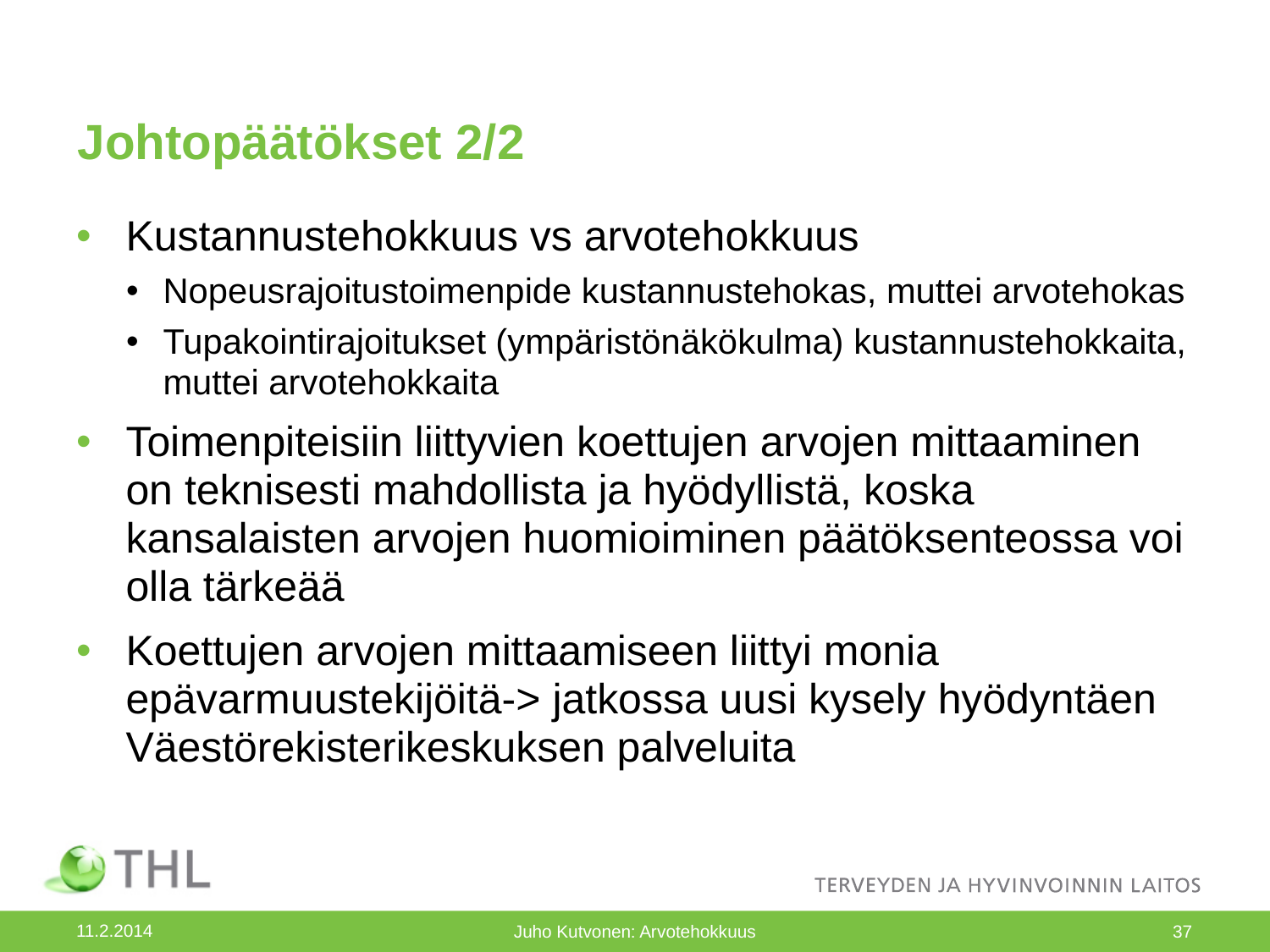

# Johtopäätökset 2/2
Kustannustehokkuus vs arvotehokkuus
Nopeusrajoitustoimenpide kustannustehokas, muttei arvotehokas
Tupakointirajoitukset (ympäristönäkökulma) kustannustehokkaita, muttei arvotehokkaita
Toimenpiteisiin liittyvien koettujen arvojen mittaaminen on teknisesti mahdollista ja hyödyllistä, koska kansalaisten arvojen huomioiminen päätöksenteossa voi olla tärkeää
Koettujen arvojen mittaamiseen liittyi monia epävarmuustekijöitä-> jatkossa uusi kysely hyödyntäen Väestörekisterikeskuksen palveluita

11.2.2014
Juho Kutvonen: Arvotehokkuus
37